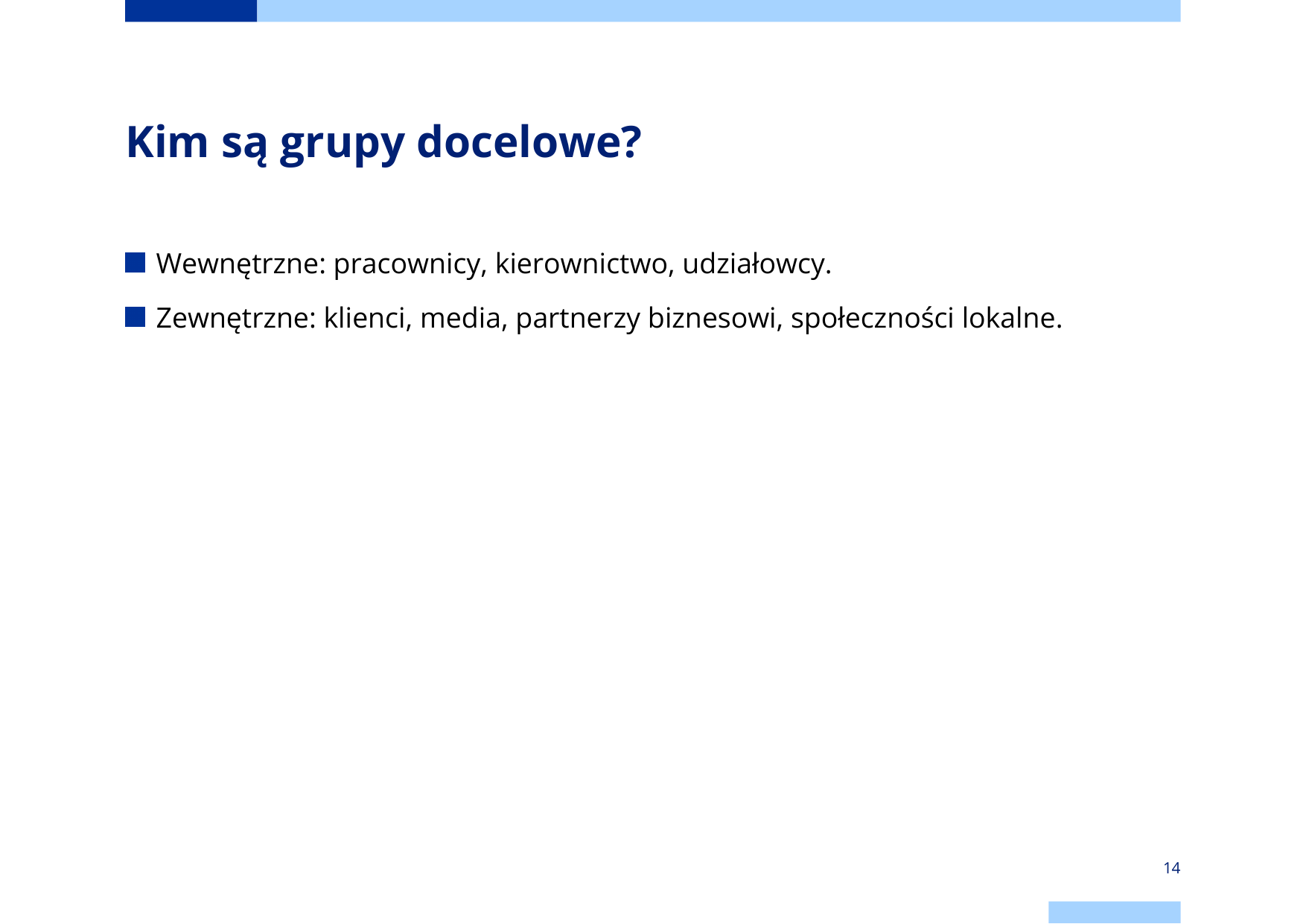

# Kim są grupy docelowe?
Wewnętrzne: pracownicy, kierownictwo, udziałowcy.
Zewnętrzne: klienci, media, partnerzy biznesowi, społeczności lokalne.
14